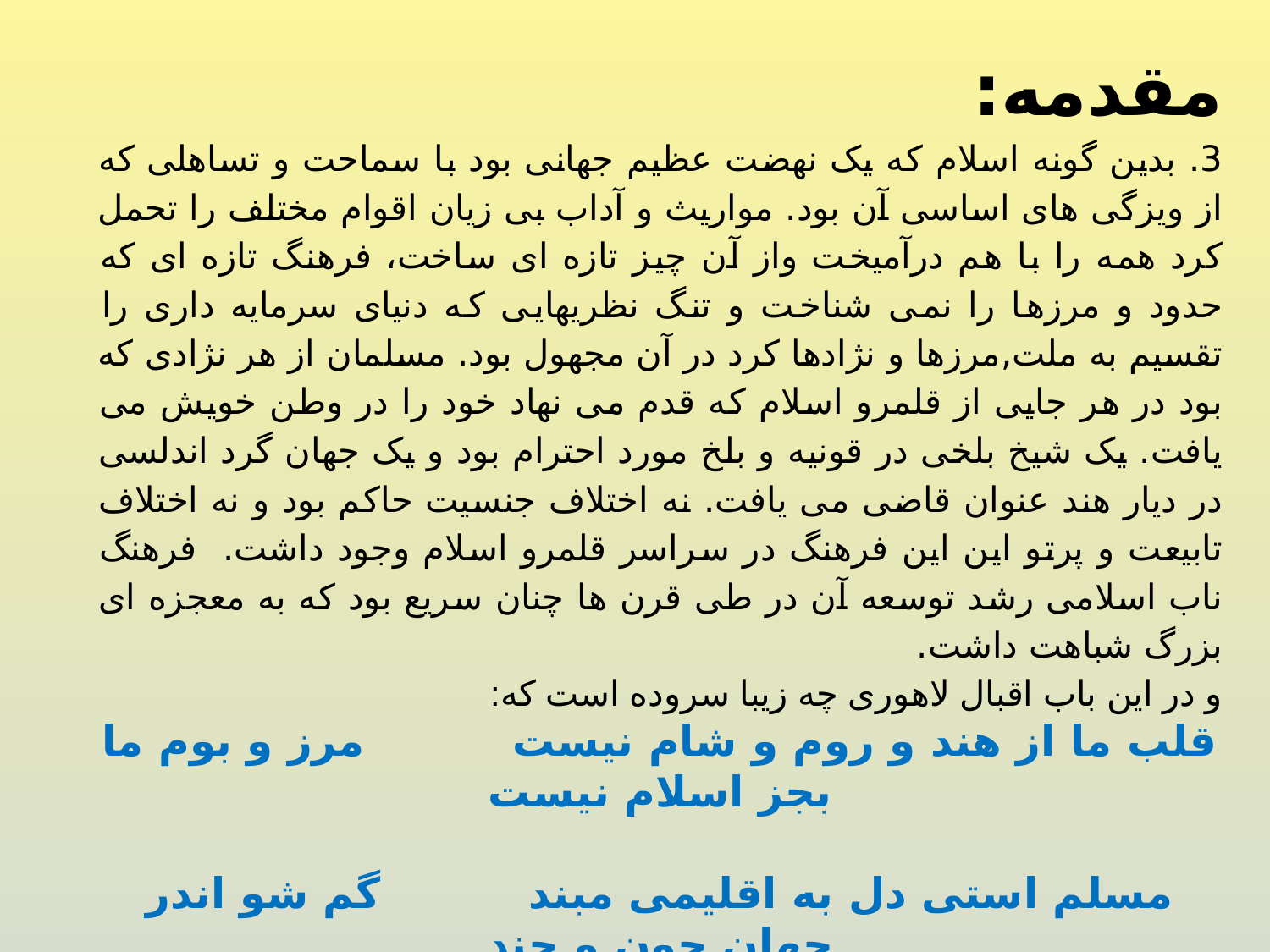

مقدمه:
3. بدین گونه اسلام که یک نهضت عظیم جهانی بود با سماحت و تساهلی که از ویزگی های اساسی آن بود. مواریث و آداب بی زیان اقوام مختلف را تحمل کرد همه را با هم درآمیخت واز آن چیز تازه ای ساخت، فرهنگ تازه ای که حدود و مرزها را نمی شناخت و تنگ نظریهایی که دنیای سرمایه داری را تقسیم به ملت,مرزها و نژادها کرد در آن مجهول بود. مسلمان از هر نژادی که بود در هر جایی از قلمرو اسلام که قدم می نهاد خود را در وطن خویش می یافت. یک شیخ بلخی در قونیه و بلخ مورد احترام بود و یک جهان گرد اندلسی در دیار هند عنوان قاضی می یافت. نه اختلاف جنسیت حاکم بود و نه اختلاف تابیعت و پرتو این این فرهنگ در سراسر قلمرو اسلام وجود داشت.  فرهنگ ناب اسلامی رشد توسعه آن در طی قرن ها چنان سریع بود که به معجزه ای بزرگ شباهت داشت.
و در این باب اقبال لاهوری چه زیبا سروده است که:
قلب ما از هند و روم و شام نیست          مرز و بوم ما بجز اسلام نیست

مسلم استی دل به اقلیمی مبند          گم شو اندر جهان چون و چند